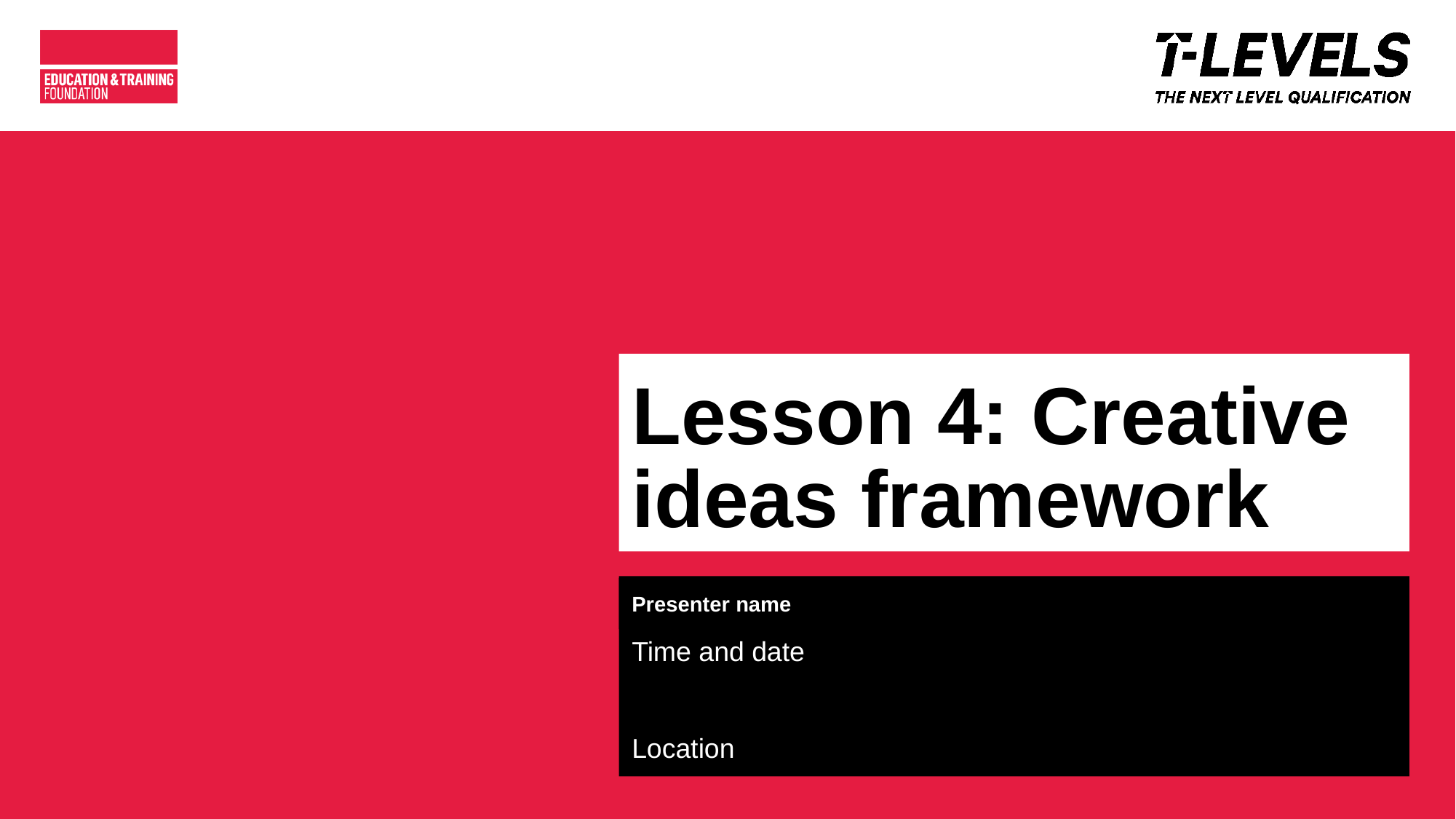

# Lesson 4: Creative ideas framework
Presenter name
Time and date
Location